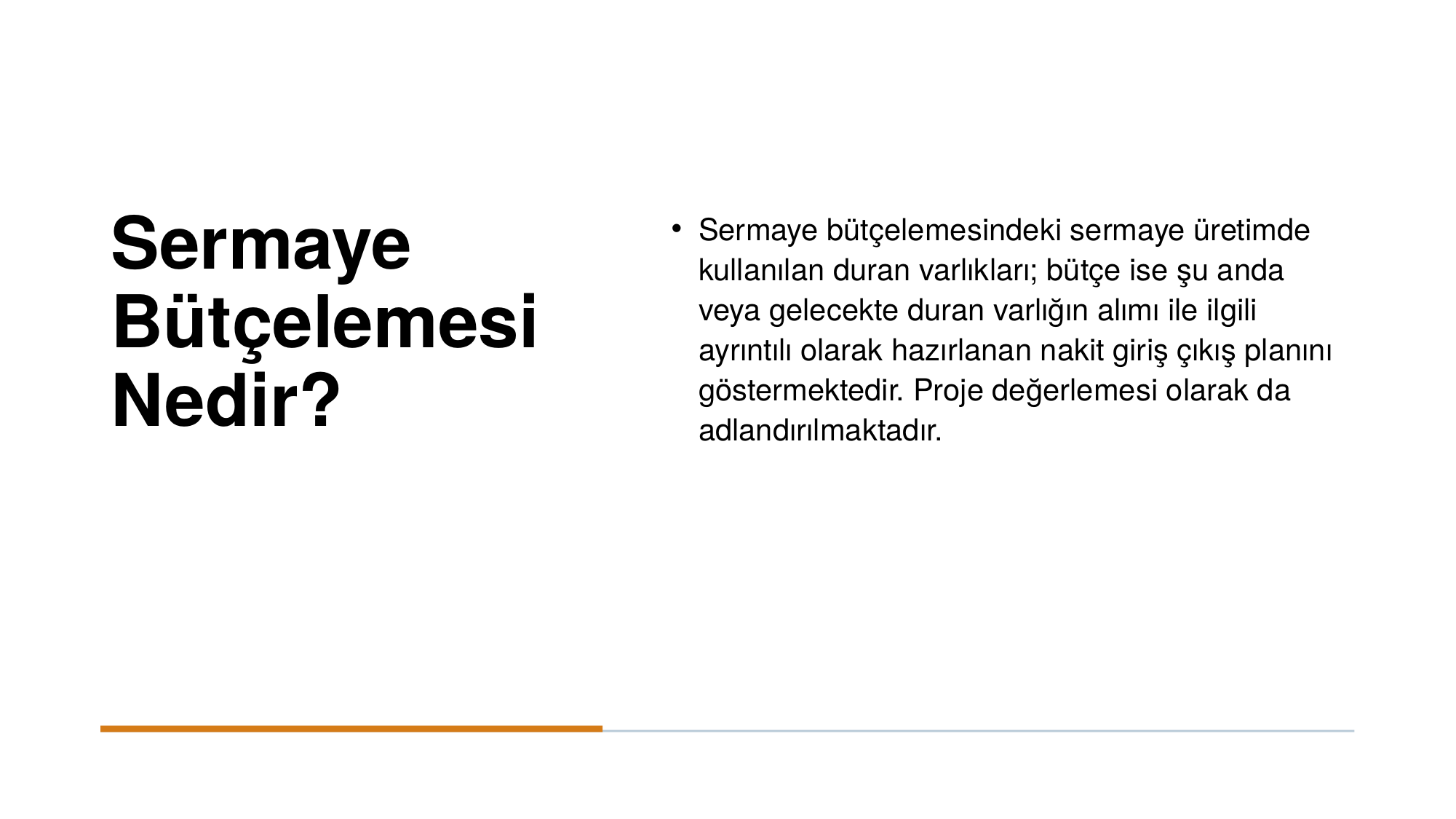

# Sermaye Bütçelemesi Nedir?
Sermaye bütçelemesindeki sermaye üretimde kullanılan duran varlıkları; bütçe ise şu anda veya gelecekte duran varlığın alımı ile ilgili ayrıntılı olarak hazırlanan nakit giriş çıkış planını göstermektedir. Proje değerlemesi olarak da adlandırılmaktadır.